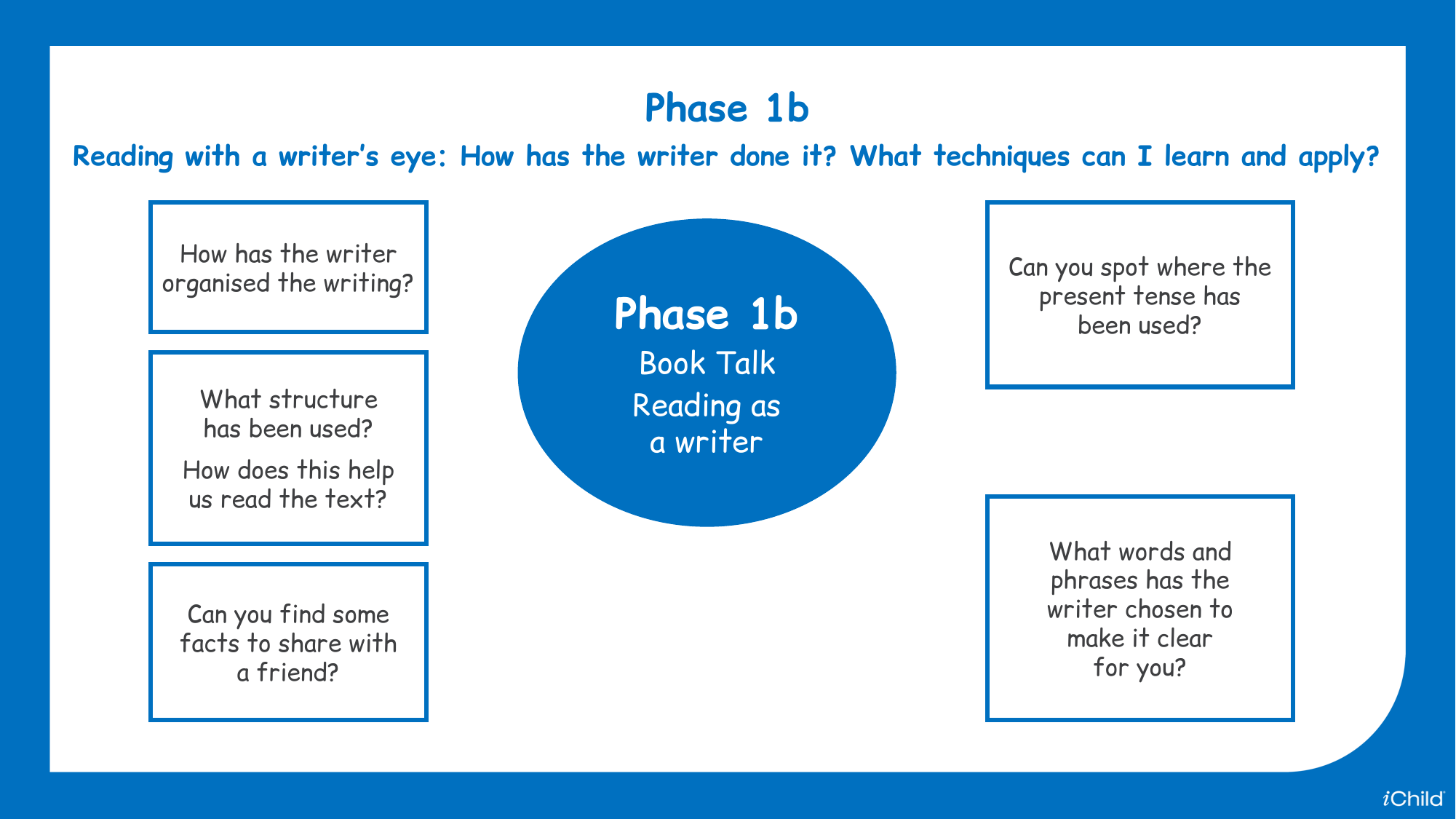

Phase 1b
Reading with a writer’s eye: How has the writer done it? What techniques can I learn and apply?
Can you spot where the present tense has
been used?
How has the writer organised the writing?
Phase 1b
Book Talk
Reading as
a writer
What structure
has been used?
How does this help
us read the text?
What words and
phrases has the
writer chosen to
make it clear
for you?
Can you find some facts to share with
a friend?